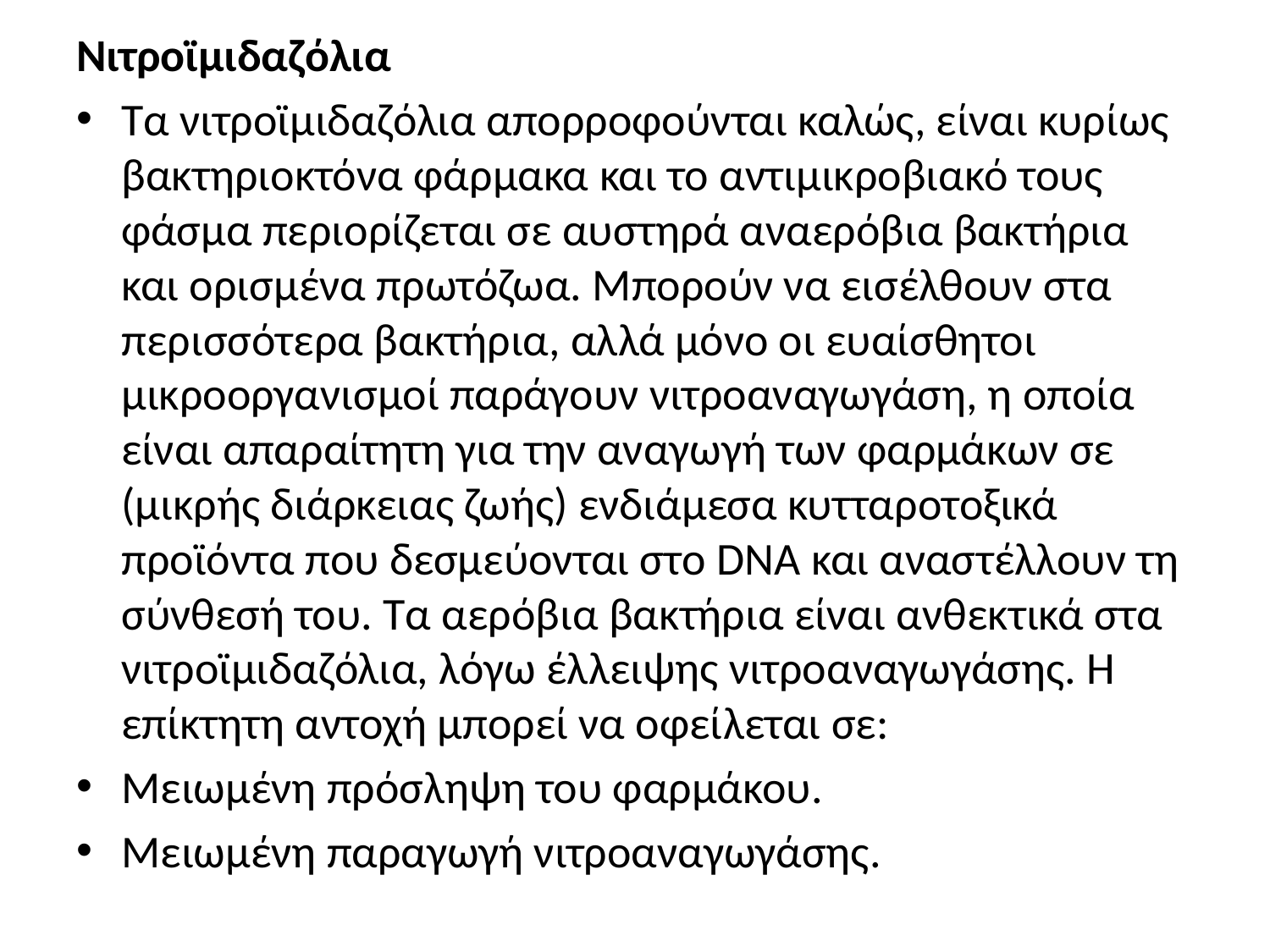

Νιτροϊμιδαζόλια
Τα νιτροϊμιδαζόλια απορροφούνται καλώς, είναι κυρίως βακτηριοκτόνα φάρμακα και το αντιμικροβιακό τους φάσμα περιο­ρίζεται σε αυστηρά αναερόβια βακτήρια και ορισμένα πρω­τόζωα. Μπορούν να εισέλθουν στα περισσότερα βακτήρια, αλλά μόνο οι ευαίσθητοι μικροοργανισμοί παράγουν νιτροαναγωγάση, η οποία είναι απαραίτητη για την αναγωγή των φαρμάκων σε (μικρής διάρκειας ζωής) ενδιάμεσα κυτταροτοξικά προϊόντα που δεσμεύονται στο DNA και αναστέλλουν τη σύνθεσή του. Τα αερόβια βακτήρια είναι ανθεκτικά στα νιτροϊμιδαζόλια, λόγω έλ­λειψης νιτροαναγωγάσης. Η επίκτητη αντοχή μπορεί να οφείλεται σε:
Μειωμένη πρόσληψη του φαρμάκου.
Μειωμένη παραγωγή νιτροαναγωγάσης.